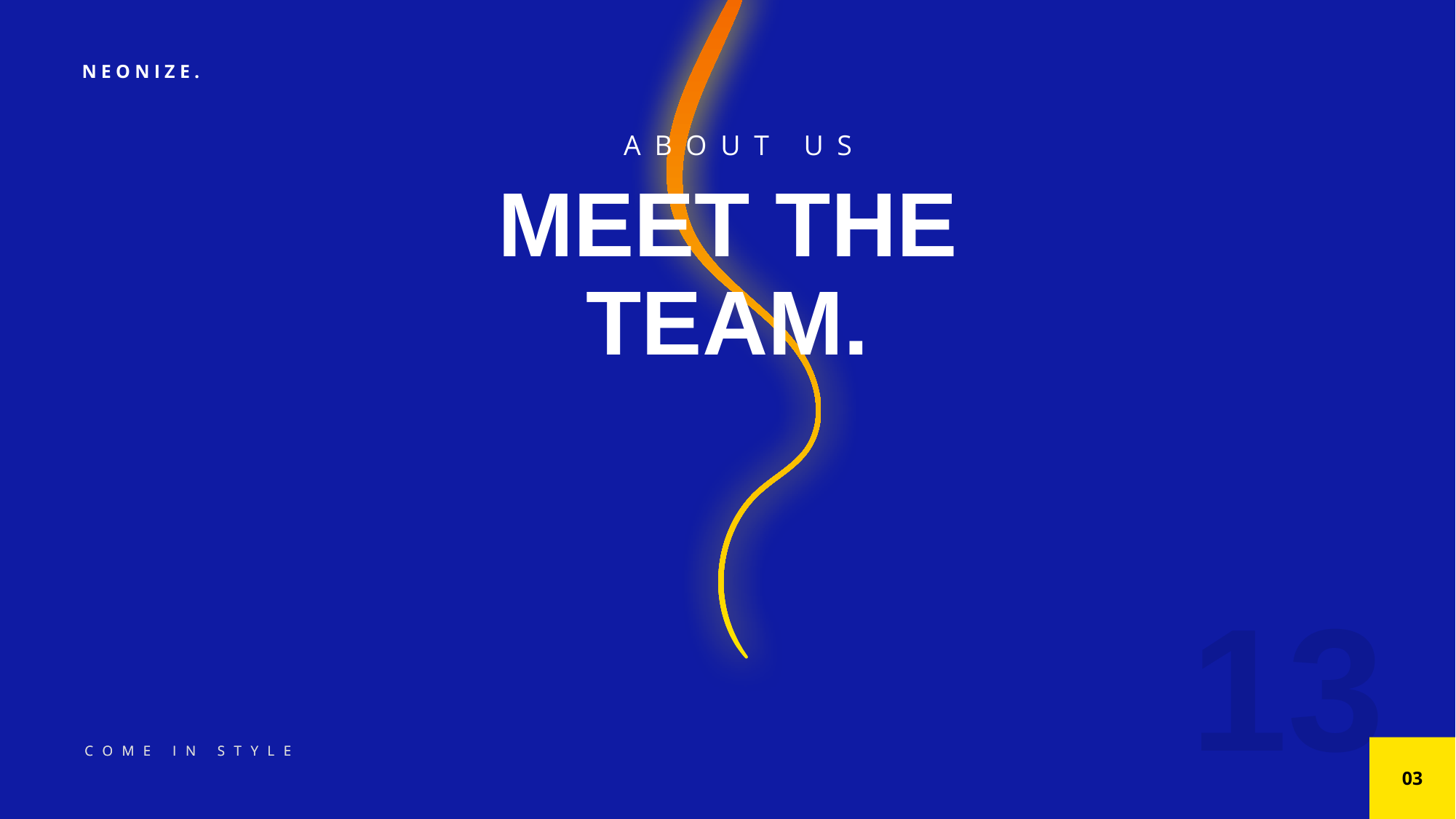

NEONIZE.
 ABOUT US
# MEET THE TEAM.

COME IN STYLE

03